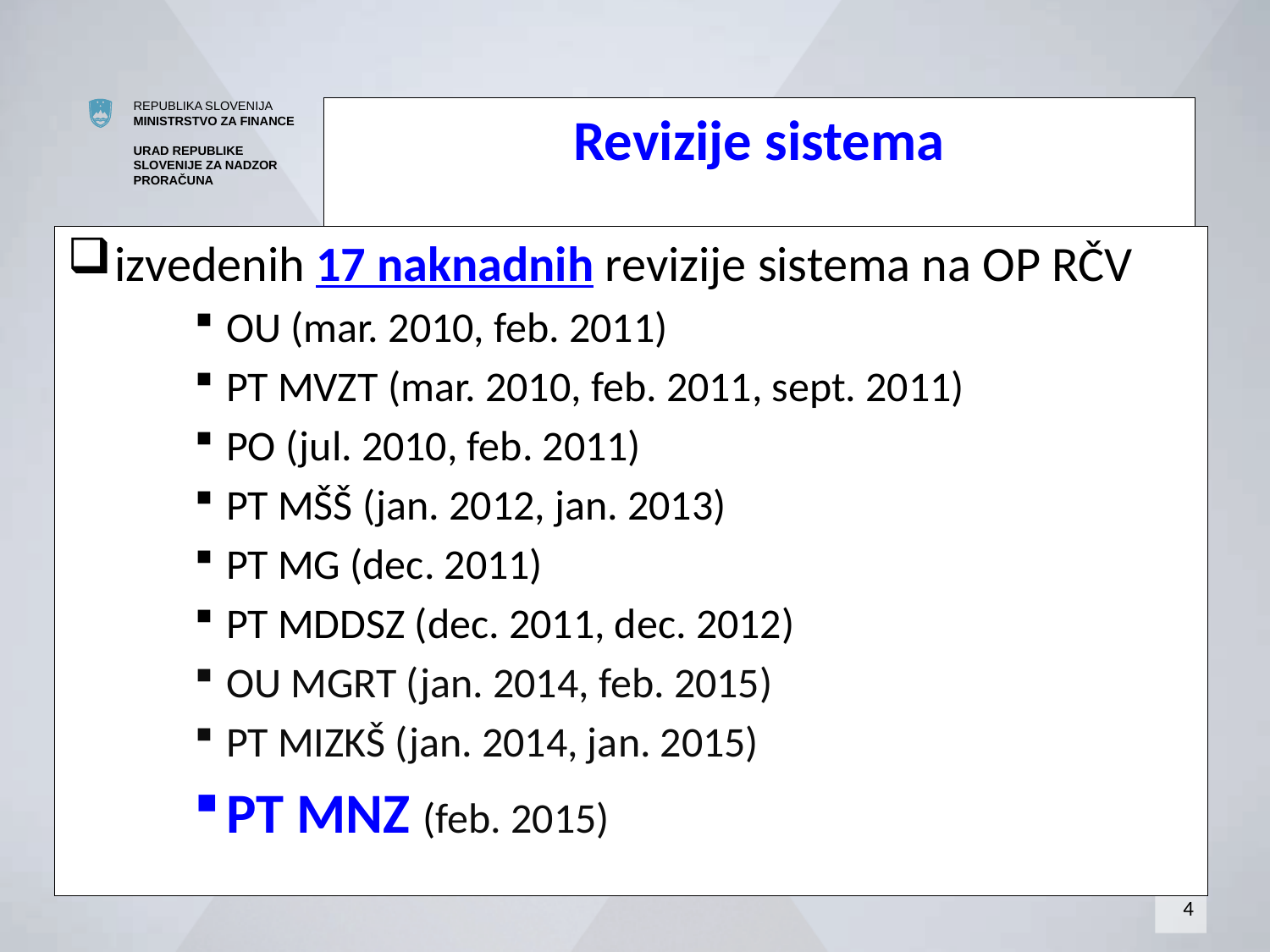

Revizije sistema
izvedenih 17 naknadnih revizije sistema na OP RČV
OU (mar. 2010, feb. 2011)
PT MVZT (mar. 2010, feb. 2011, sept. 2011)
PO (jul. 2010, feb. 2011)
PT MŠŠ (jan. 2012, jan. 2013)
PT MG (dec. 2011)
PT MDDSZ (dec. 2011, dec. 2012)
OU MGRT (jan. 2014, feb. 2015)
PT MIZKŠ (jan. 2014, jan. 2015)
PT MNZ (feb. 2015)

4